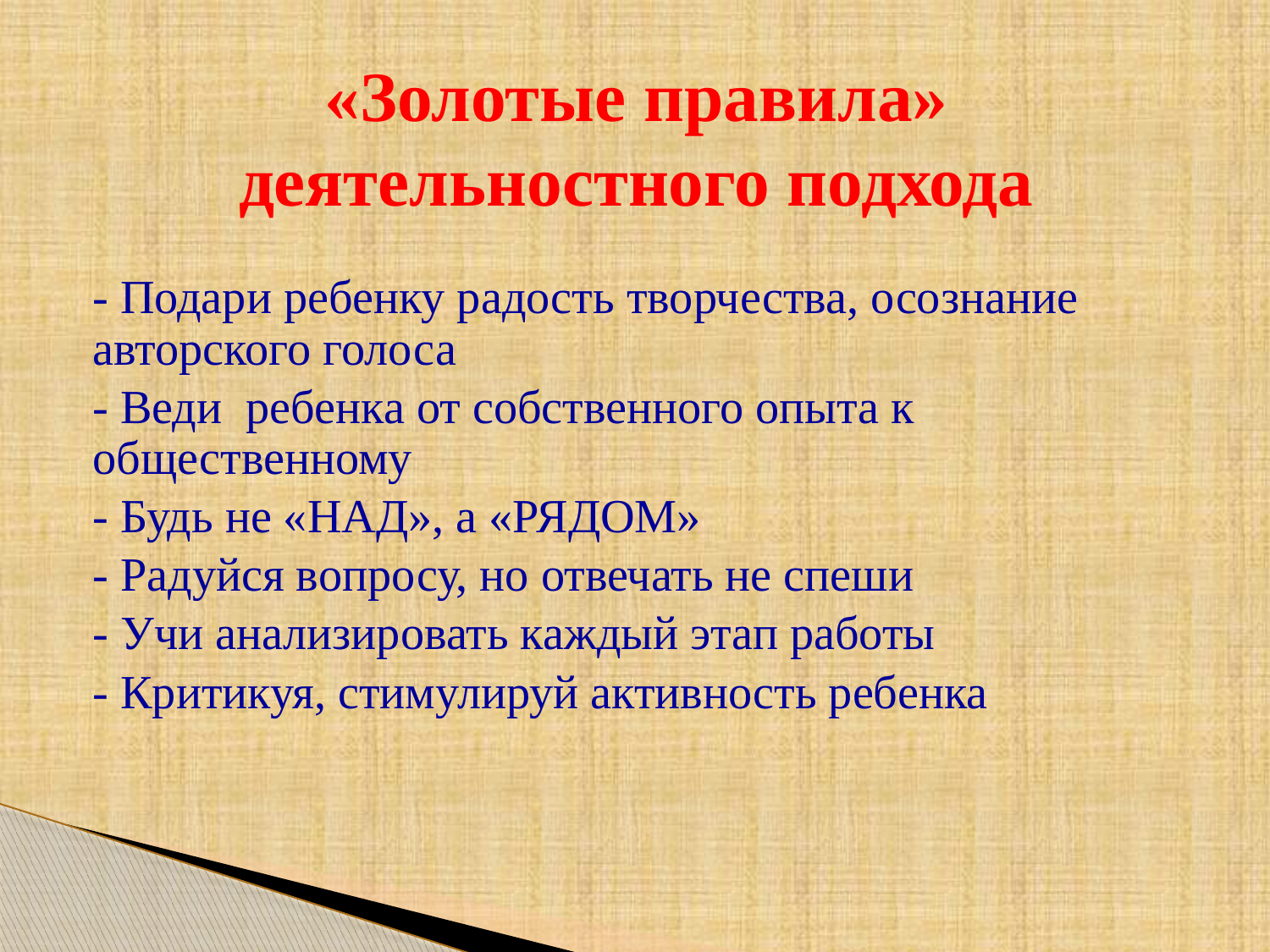

# «Золотые правила» деятельностного подхода
- Подари ребенку радость творчества, осознание авторского голоса
- Веди  ребенка от собственного опыта к общественному
- Будь не «НАД», а «РЯДОМ»
- Радуйся вопросу, но отвечать не спеши
- Учи анализировать каждый этап работы
- Критикуя, стимулируй активность ребенка